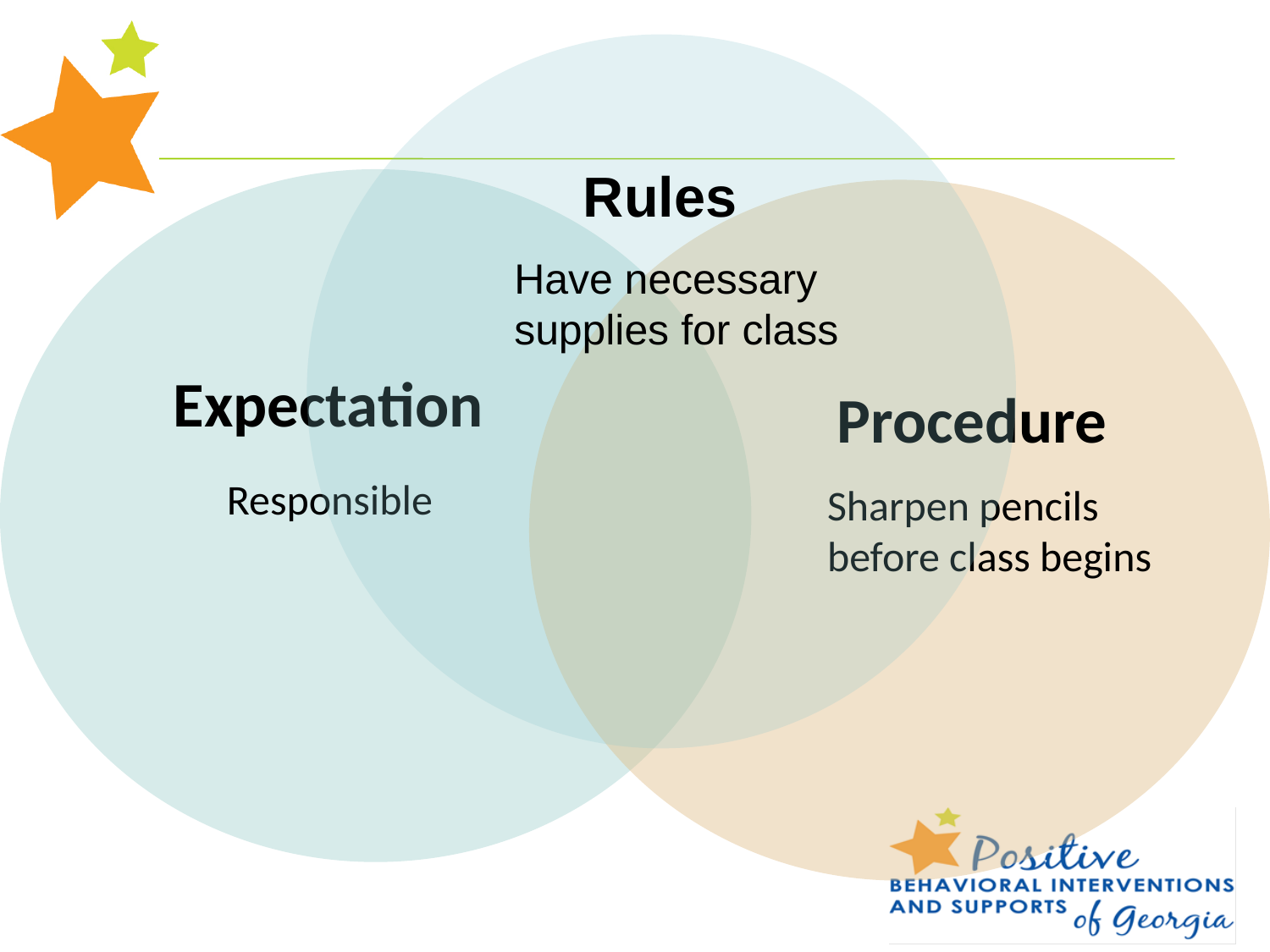

Rules

Have necessary supplies for class
Expectation
Procedure
Responsible
Sharpen pencils before class begins